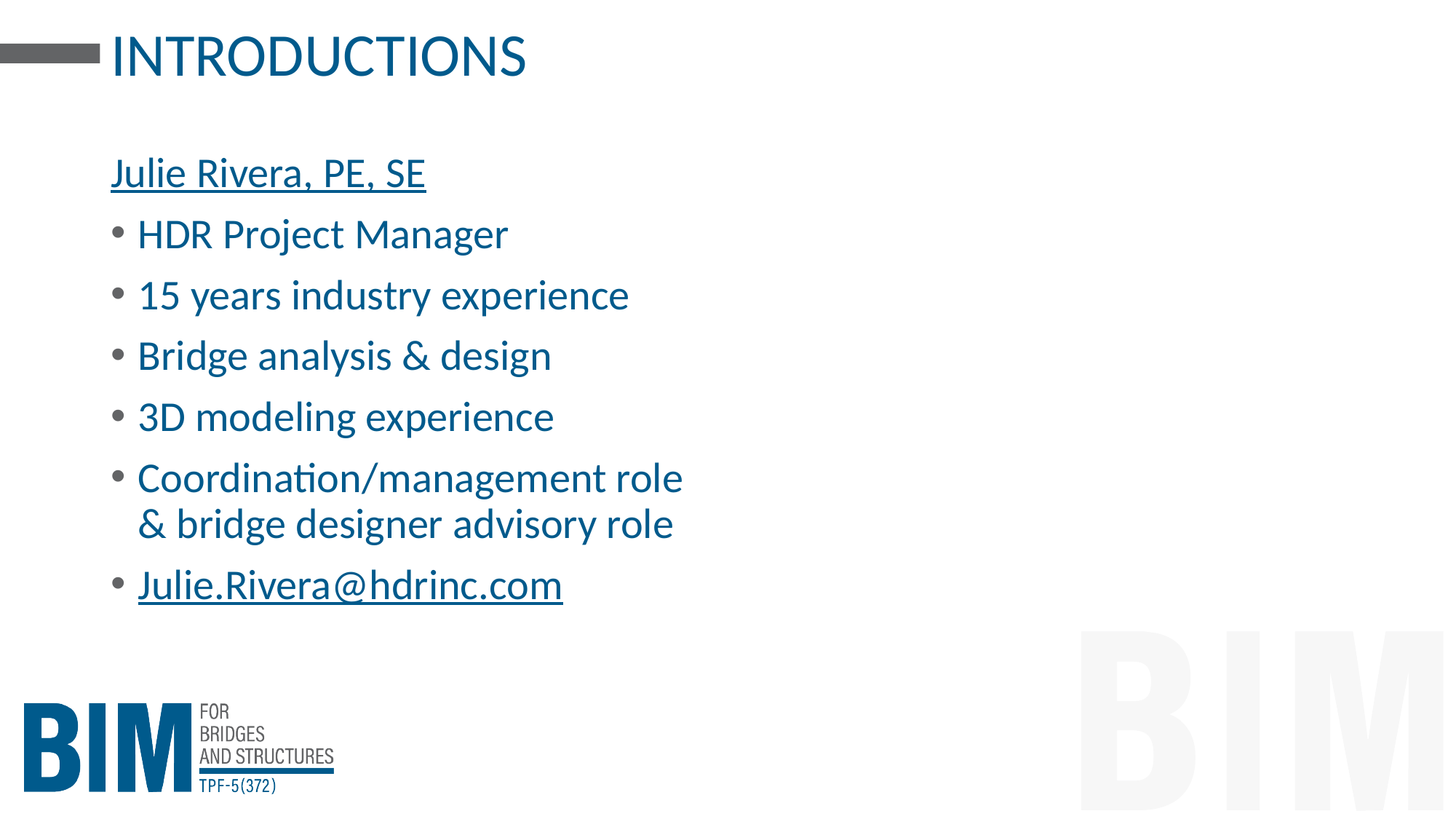

# INTRODUCTIONS
Julie Rivera, PE, SE
HDR Project Manager
15 years industry experience
Bridge analysis & design
3D modeling experience
Coordination/management role & bridge designer advisory role
Julie.Rivera@hdrinc.com